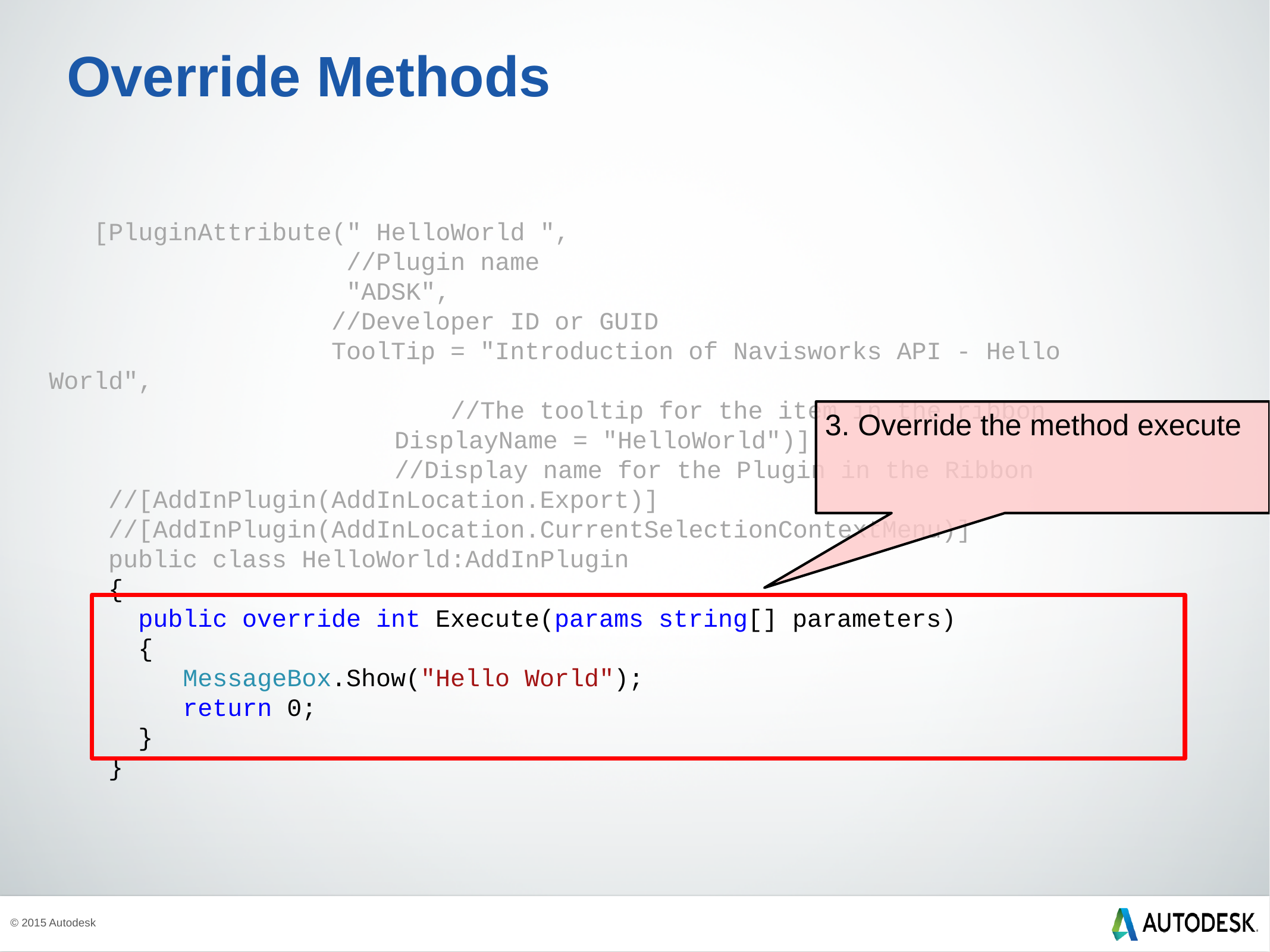

# Override Methods
   [PluginAttribute(" HelloWorld ",
			  //Plugin name
                    "ADSK",
                   //Developer ID or GUID
                   ToolTip = "Introduction of Navisworks API - Hello World",
                  	   //The tooltip for the item in the ribbon
                   DisplayName = "HelloWorld")]
                   //Display name for the Plugin in the Ribbon
    //[AddInPlugin(AddInLocation.Export)]
    //[AddInPlugin(AddInLocation.CurrentSelectionContextMenu)]
    public class HelloWorld:AddInPlugin
    {
      public override int Execute(params string[] parameters)
      {
         MessageBox.Show("Hello World");
         return 0;
      }
    }

3. Override the method execute